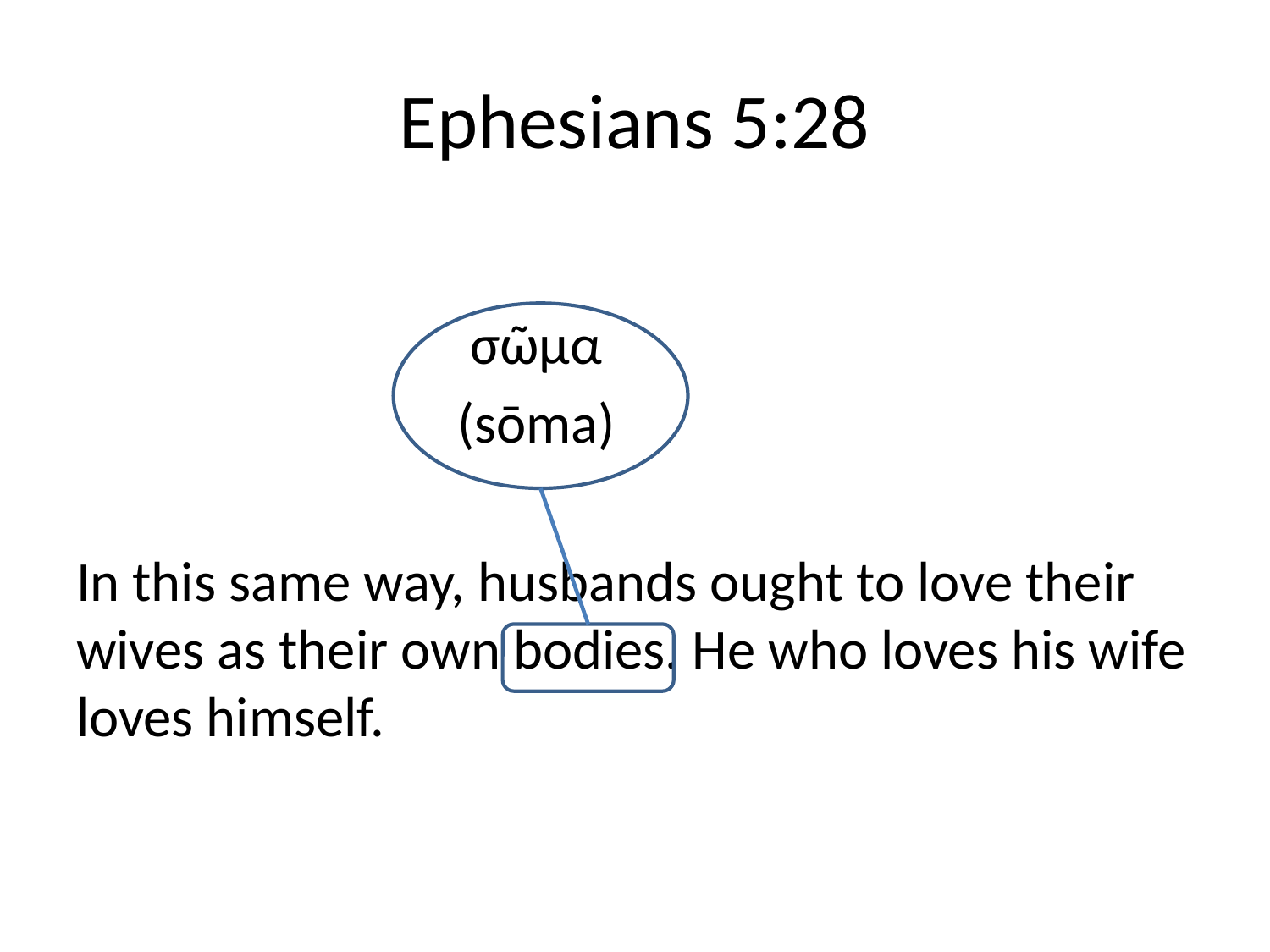

# Ephesians 5:28

			 σῶμα
			(sōma)

In this same way, husbands ought to love their wives as their own bodies. He who loves his wife loves himself.